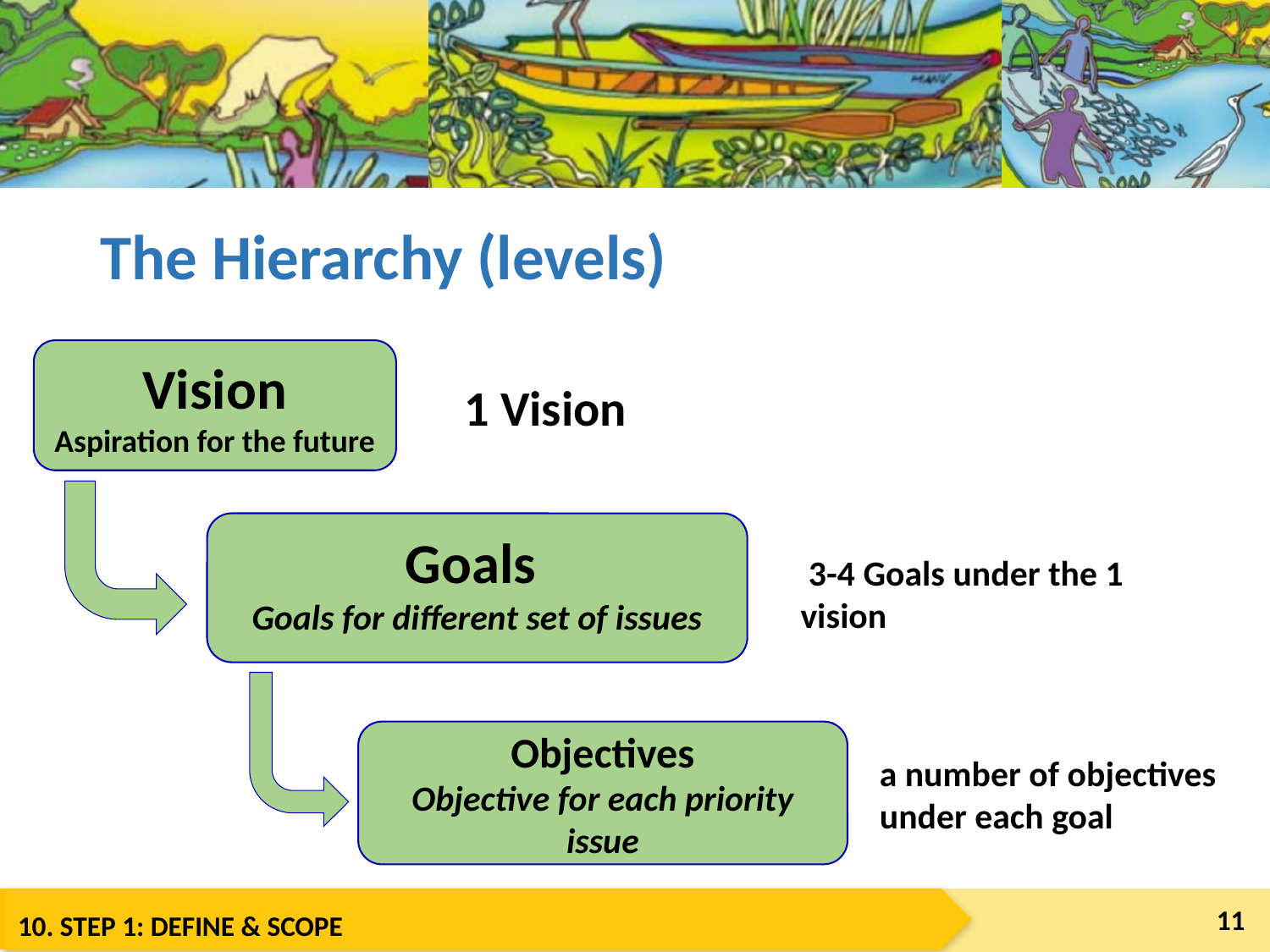

# The Hierarchy (levels)
Vision
Aspiration for the future
1 Vision

Goals
Goals for different set of issues
 3-4 Goals under the 1 vision

Objectives
Objective for each priority issue
a number of objectives
under each goal
11